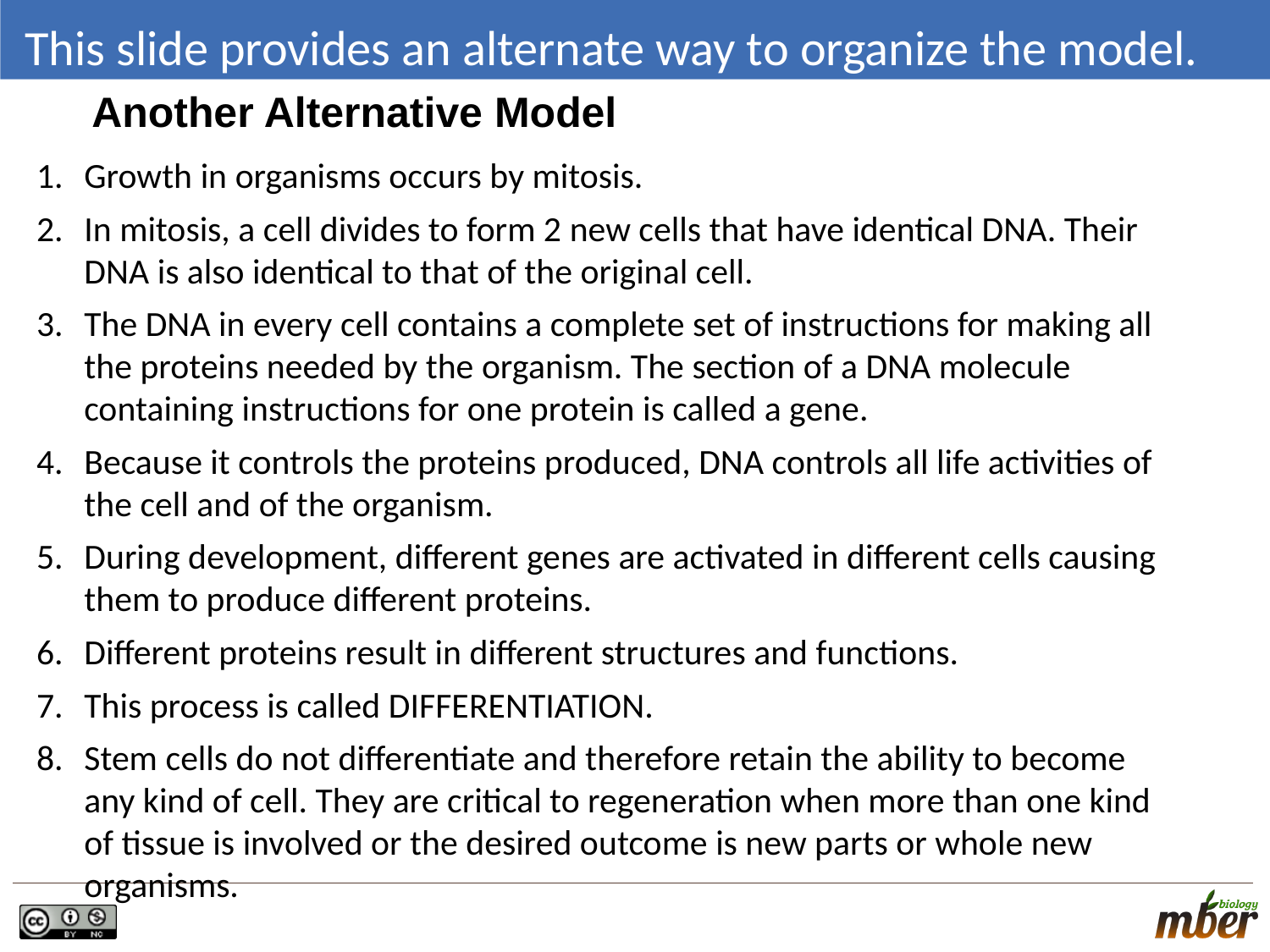

# This slide provides an alternate way to organize the model.
Another Alternative Model
Growth in organisms occurs by mitosis.
In mitosis, a cell divides to form 2 new cells that have identical DNA. Their DNA is also identical to that of the original cell.
The DNA in every cell contains a complete set of instructions for making all the proteins needed by the organism. The section of a DNA molecule containing instructions for one protein is called a gene.
Because it controls the proteins produced, DNA controls all life activities of the cell and of the organism.
During development, different genes are activated in different cells causing them to produce different proteins.
Different proteins result in different structures and functions.
This process is called DIFFERENTIATION.
Stem cells do not differentiate and therefore retain the ability to become any kind of cell. They are critical to regeneration when more than one kind of tissue is involved or the desired outcome is new parts or whole new organisms.